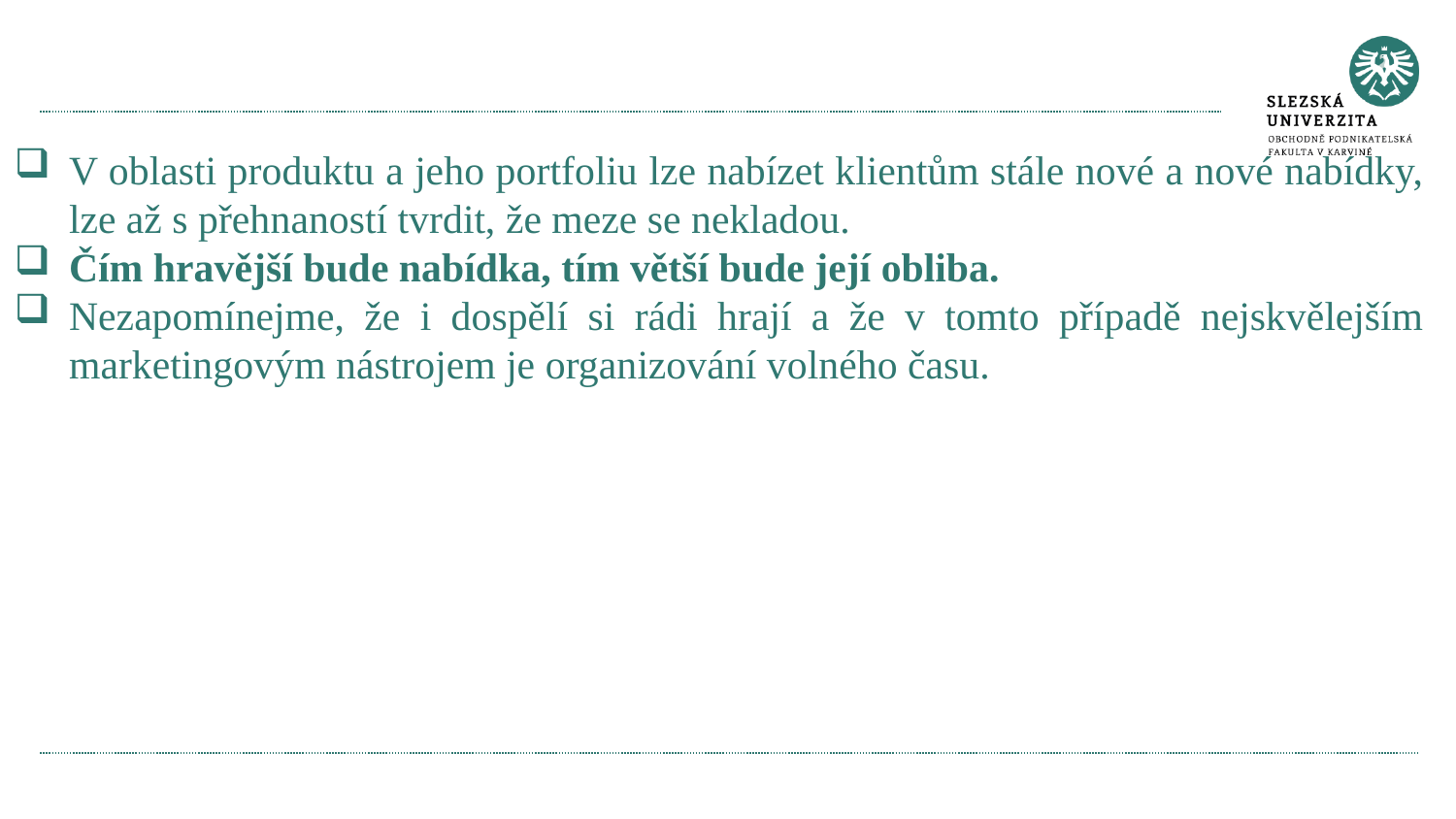

#
V oblasti produktu a jeho portfoliu lze nabízet klientům stále nové a nové nabídky, lze až s přehnaností tvrdit, že meze se nekladou.
Čím hravější bude nabídka, tím větší bude její obliba.
Nezapomínejme, že i dospělí si rádi hrají a že v tomto případě nejskvělejším marketingovým nástrojem je organizování volného času.